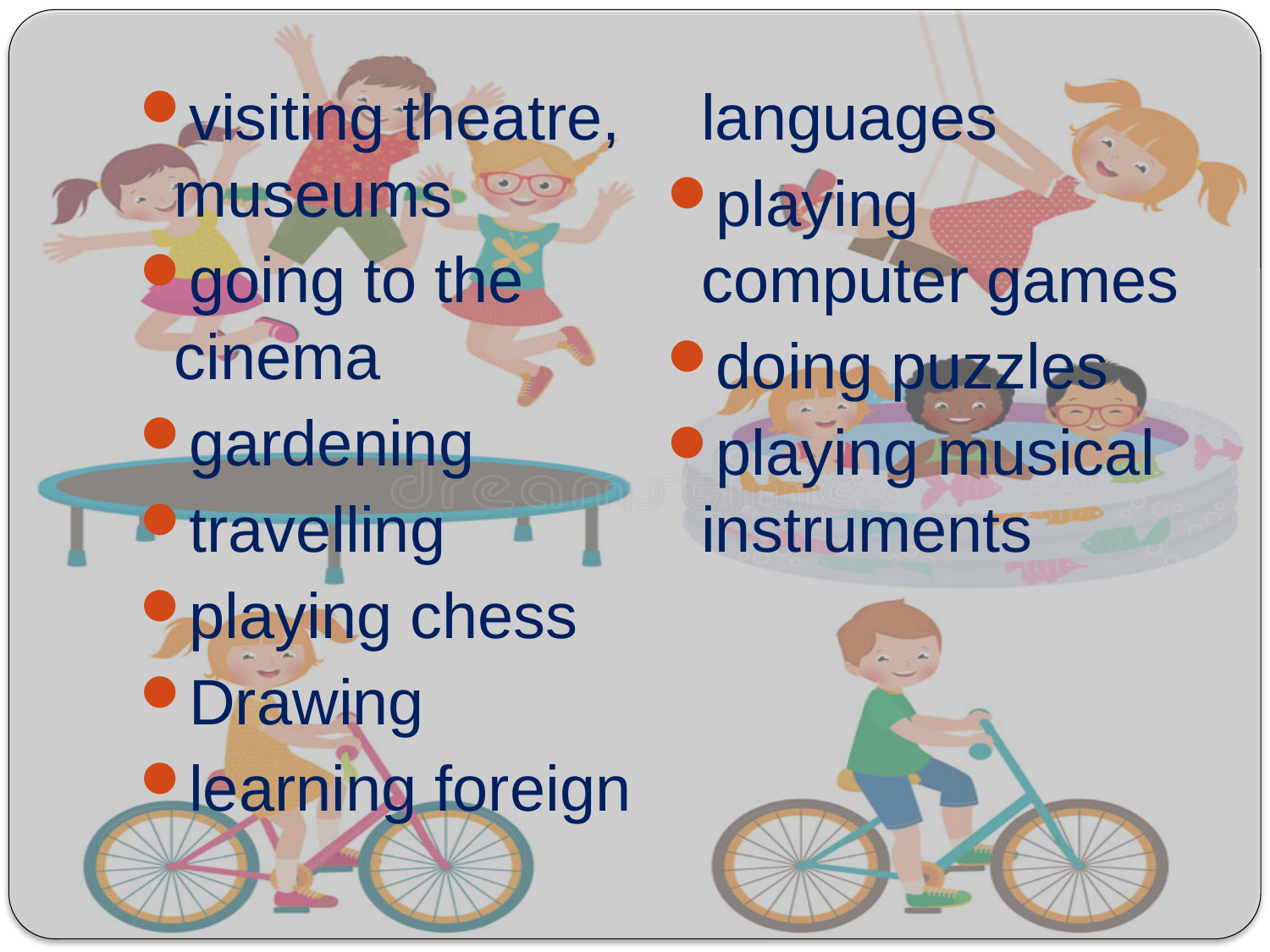

visiting theatre, museums
going to the cinema
gardening
travelling
playing chess
Drawing
learning foreign languages
playing computer games
doing puzzles
playing musical instruments